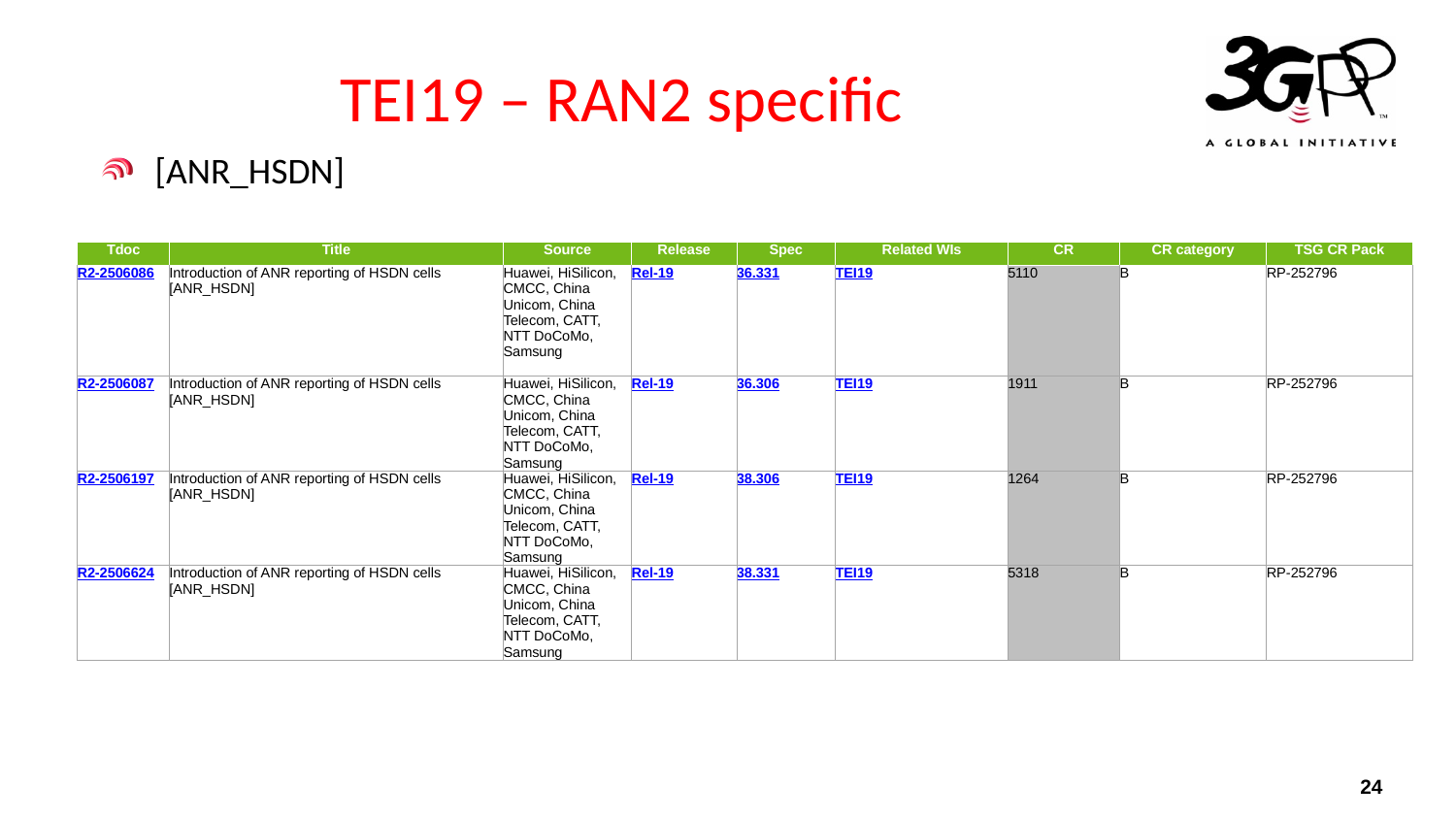

# TEI19 – RAN2 specific
[ANR_HSDN]
| Tdoc | Title | Source | Release | Spec | Related WIs | CR | CR category | TSG CR Pack |
| --- | --- | --- | --- | --- | --- | --- | --- | --- |
| R2-2506086 | Introduction of ANR reporting of HSDN cells [ANR\_HSDN] | Huawei, HiSilicon, CMCC, China Unicom, China Telecom, CATT, NTT DoCoMo, Samsung | Rel-19 | 36.331 | TEI19 | 5110 | B | RP-252796 |
| R2-2506087 | Introduction of ANR reporting of HSDN cells [ANR\_HSDN] | Huawei, HiSilicon, CMCC, China Unicom, China Telecom, CATT, NTT DoCoMo, Samsung | Rel-19 | 36.306 | TEI19 | 1911 | B | RP-252796 |
| R2-2506197 | Introduction of ANR reporting of HSDN cells [ANR\_HSDN] | Huawei, HiSilicon, CMCC, China Unicom, China Telecom, CATT, NTT DoCoMo, Samsung | Rel-19 | 38.306 | TEI19 | 1264 | B | RP-252796 |
| R2-2506624 | Introduction of ANR reporting of HSDN cells [ANR\_HSDN] | Huawei, HiSilicon, CMCC, China Unicom, China Telecom, CATT, NTT DoCoMo, Samsung | Rel-19 | 38.331 | TEI19 | 5318 | B | RP-252796 |